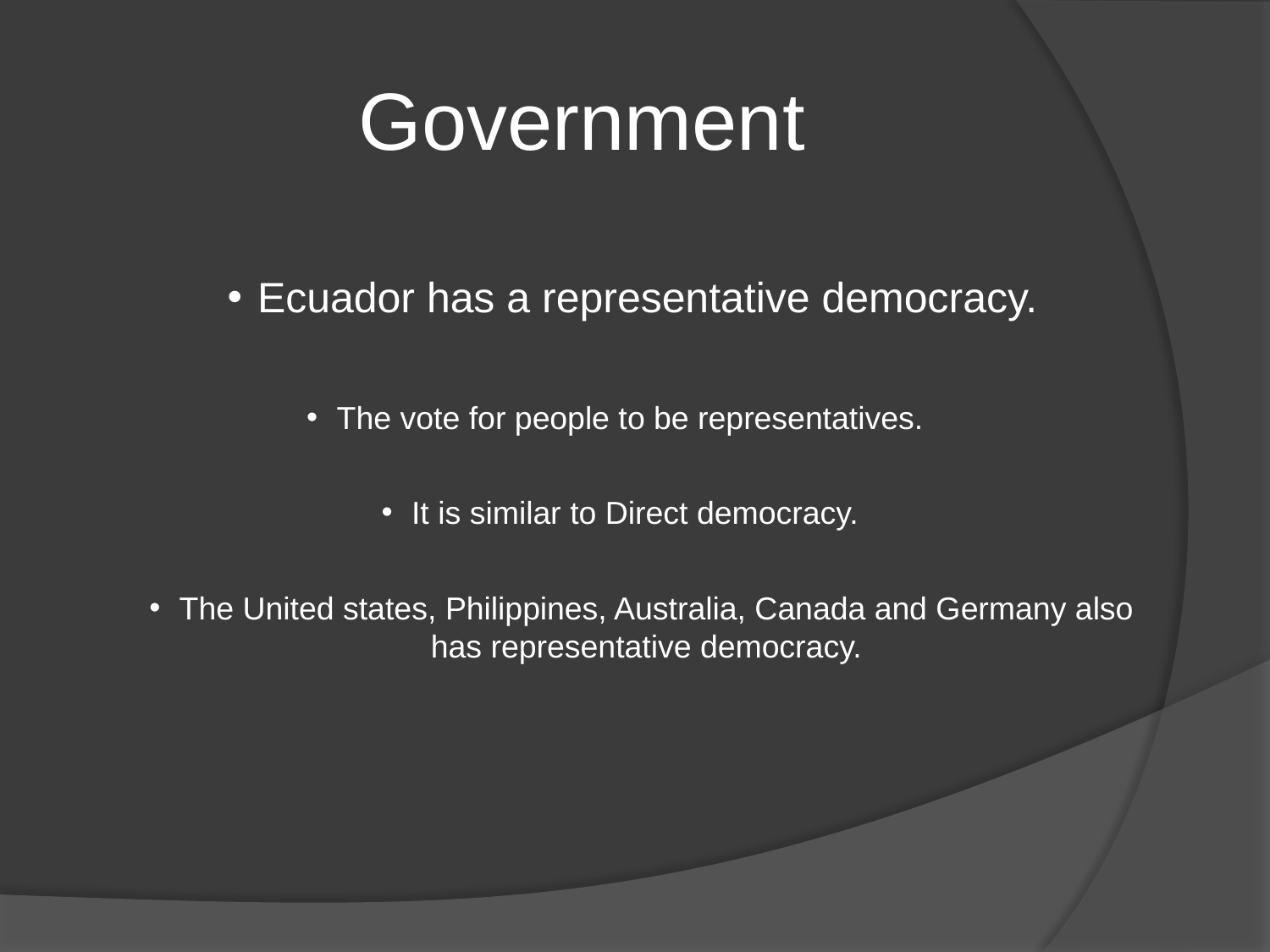

# Government
Ecuador has a representative democracy.
The vote for people to be representatives.

It is similar to Direct democracy.
The United states, Philippines, Australia, Canada and Germany also has representative democracy.